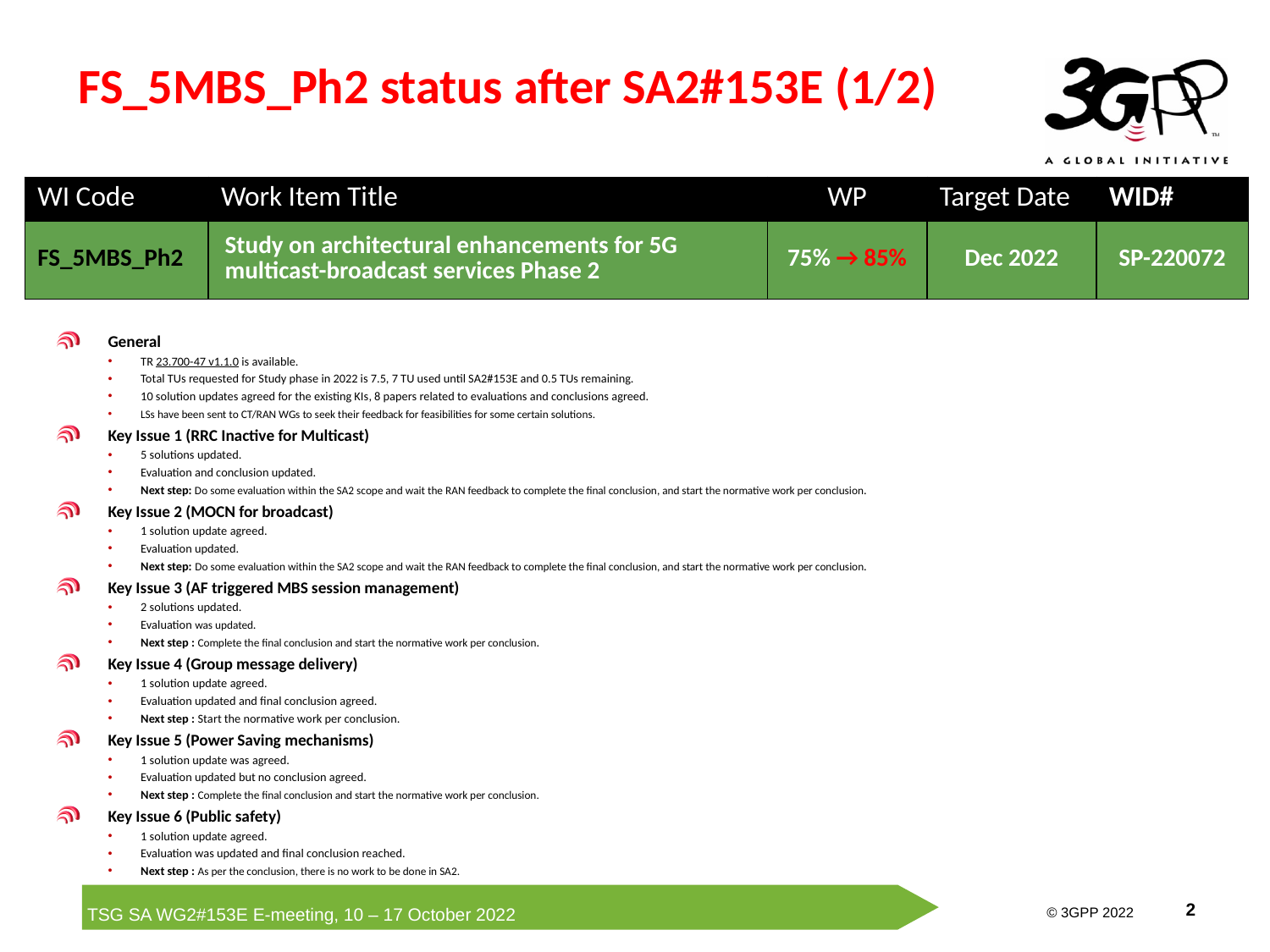

# FS_5MBS_Ph2 status after SA2#153E (1/2)
| WI Code | Work Item Title | WP | Target Date | WID# |
| --- | --- | --- | --- | --- |
| FS\_5MBS\_Ph2 | Study on architectural enhancements for 5G multicast-broadcast services Phase 2 | 75% → 85% | Dec 2022 | SP-220072 |
General
TR 23.700-47 v1.1.0 is available.
Total TUs requested for Study phase in 2022 is 7.5, 7 TU used until SA2#153E and 0.5 TUs remaining.
10 solution updates agreed for the existing KIs, 8 papers related to evaluations and conclusions agreed.
LSs have been sent to CT/RAN WGs to seek their feedback for feasibilities for some certain solutions.
Key Issue 1 (RRC Inactive for Multicast)
5 solutions updated.
Evaluation and conclusion updated.
Next step: Do some evaluation within the SA2 scope and wait the RAN feedback to complete the final conclusion, and start the normative work per conclusion.
Key Issue 2 (MOCN for broadcast)
1 solution update agreed.
Evaluation updated.
Next step: Do some evaluation within the SA2 scope and wait the RAN feedback to complete the final conclusion, and start the normative work per conclusion.
Key Issue 3 (AF triggered MBS session management)
2 solutions updated.
Evaluation was updated.
Next step : Complete the final conclusion and start the normative work per conclusion.
Key Issue 4 (Group message delivery)
1 solution update agreed.
Evaluation updated and final conclusion agreed.
Next step : Start the normative work per conclusion.
Key Issue 5 (Power Saving mechanisms)
1 solution update was agreed.
Evaluation updated but no conclusion agreed.
Next step : Complete the final conclusion and start the normative work per conclusion.
Key Issue 6 (Public safety)
1 solution update agreed.
Evaluation was updated and final conclusion reached.
Next step : As per the conclusion, there is no work to be done in SA2.